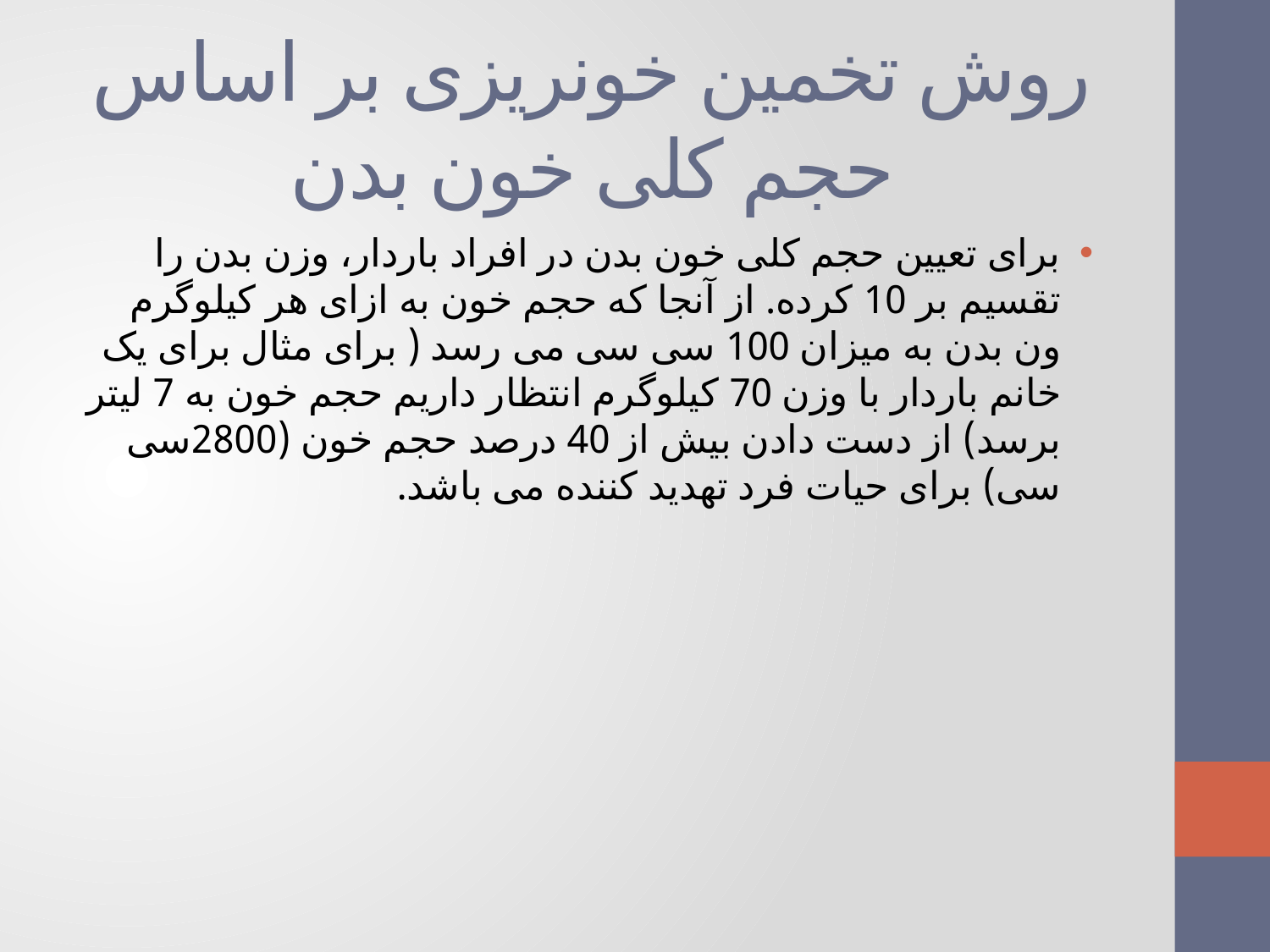

# روش تخمین خونریزی بر اساس حجم کلی خون بدن
برای تعیین حجم کلی خون بدن در افراد باردار، وزن بدن را تقسیم بر 10 کرده. از آنجا که حجم خون به ازای هر کیلوگرم ون بدن به میزان 100 سی سی می رسد ( برای مثال برای یک خانم باردار با وزن 70 کیلوگرم انتظار داریم حجم خون به 7 لیتر برسد) از دست دادن بیش از 40 درصد حجم خون (2800سی سی) برای حیات فرد تهدید کننده می باشد.